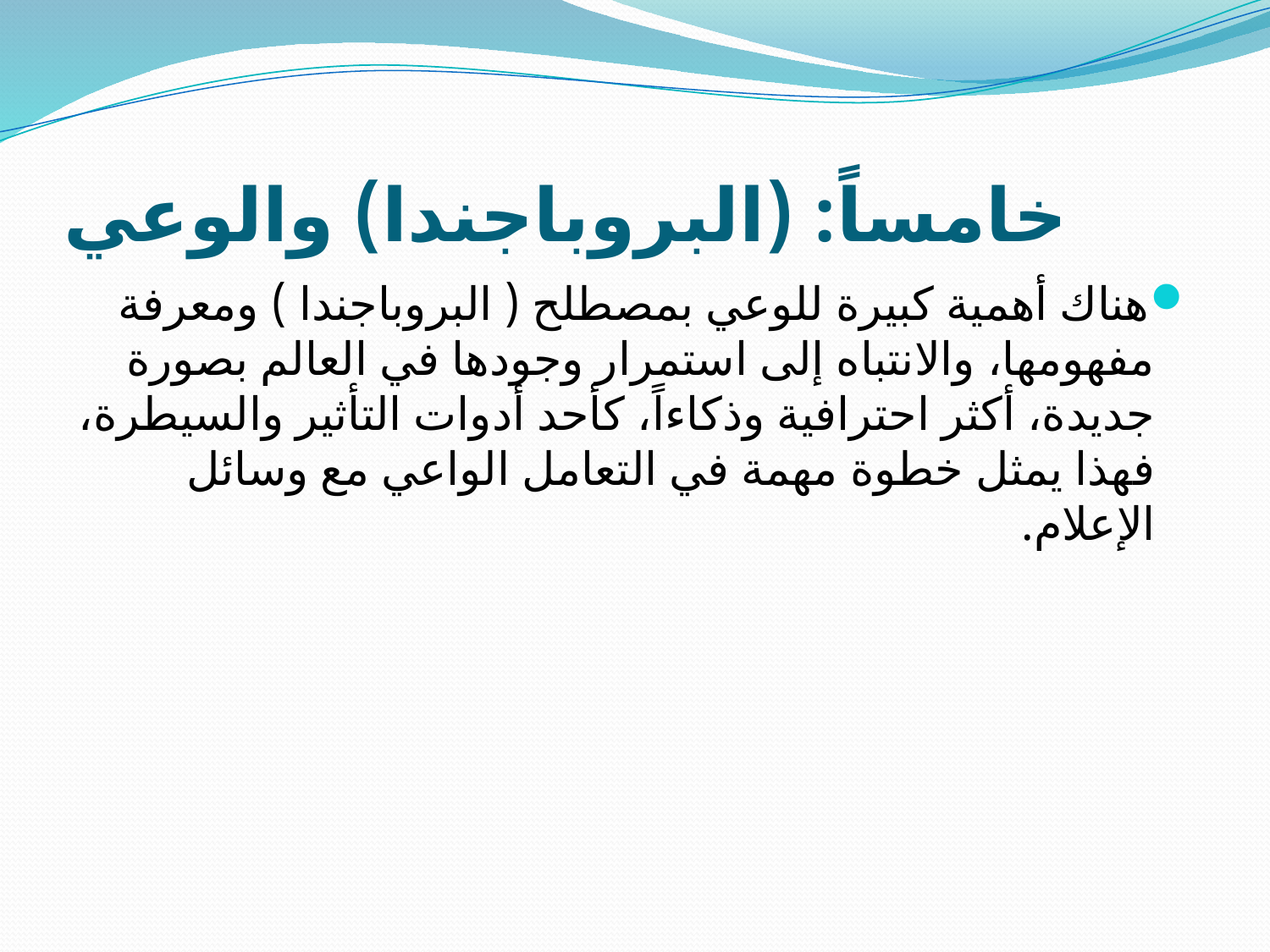

# خامساً: (البروباجندا) والوعي
هناك أهمية كبيرة للوعي بمصطلح ( البروباجندا ) ومعرفة مفهومها، والانتباه إلى استمرار وجودها في العالم بصورة جديدة، أكثر احترافية وذكاءاً، كأحد أدوات التأثير والسيطرة، فهذا يمثل خطوة مهمة في التعامل الواعي مع وسائل الإعلام.